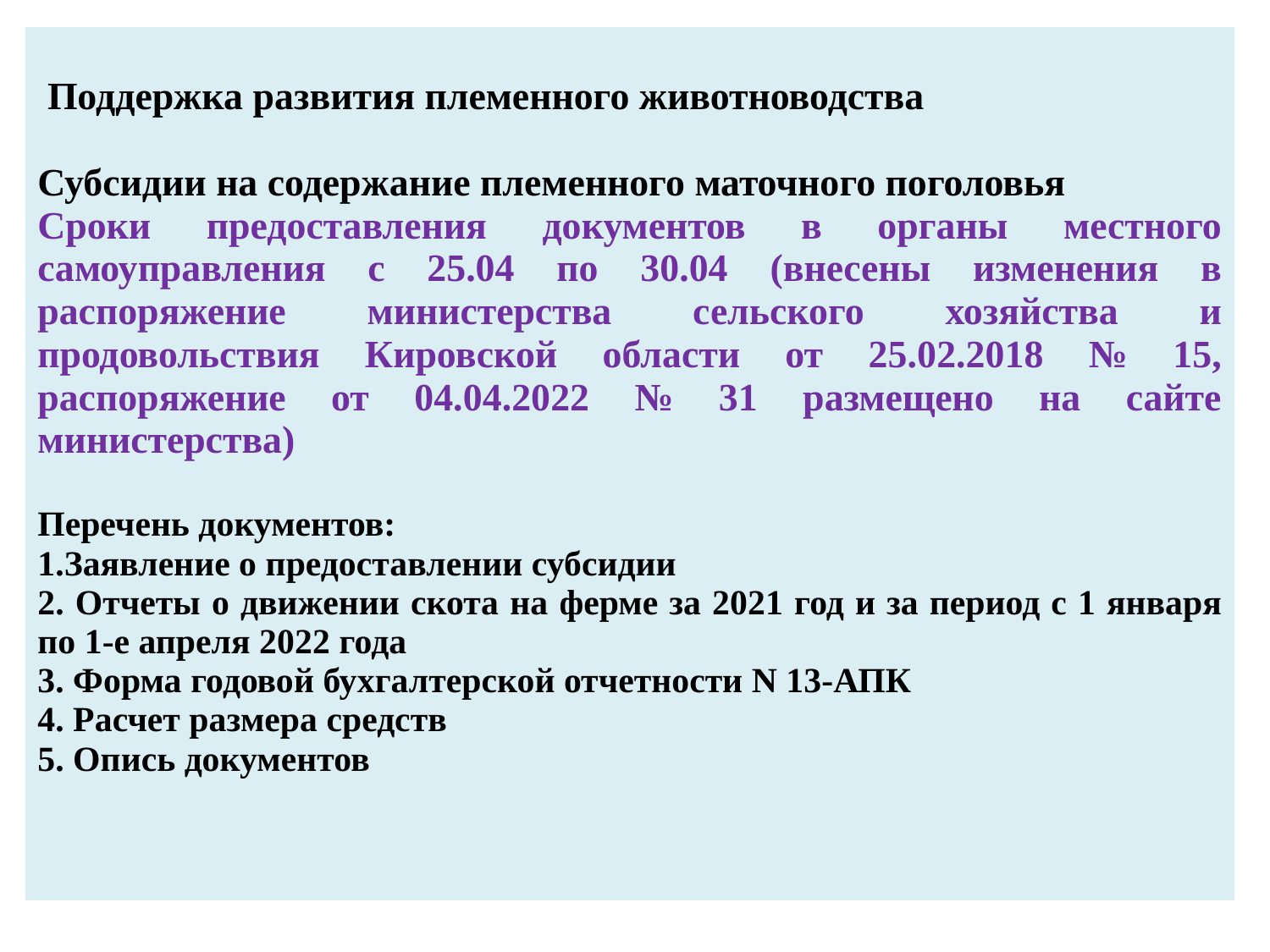

| Поддержка развития племенного животноводства Субсидии на содержание племенного маточного поголовья Сроки предоставления документов в органы местного самоуправления с 25.04 по 30.04 (внесены изменения в распоряжение министерства сельского хозяйства и продовольствия Кировской области от 25.02.2018 № 15, распоряжение от 04.04.2022 № 31 размещено на сайте министерства) Перечень документов: 1.Заявление о предоставлении субсидии 2. Отчеты о движении скота на ферме за 2021 год и за период с 1 января по 1-е апреля 2022 года 3. Форма годовой бухгалтерской отчетности N 13-АПК 4. Расчет размера средств 5. Опись документов |
| --- |